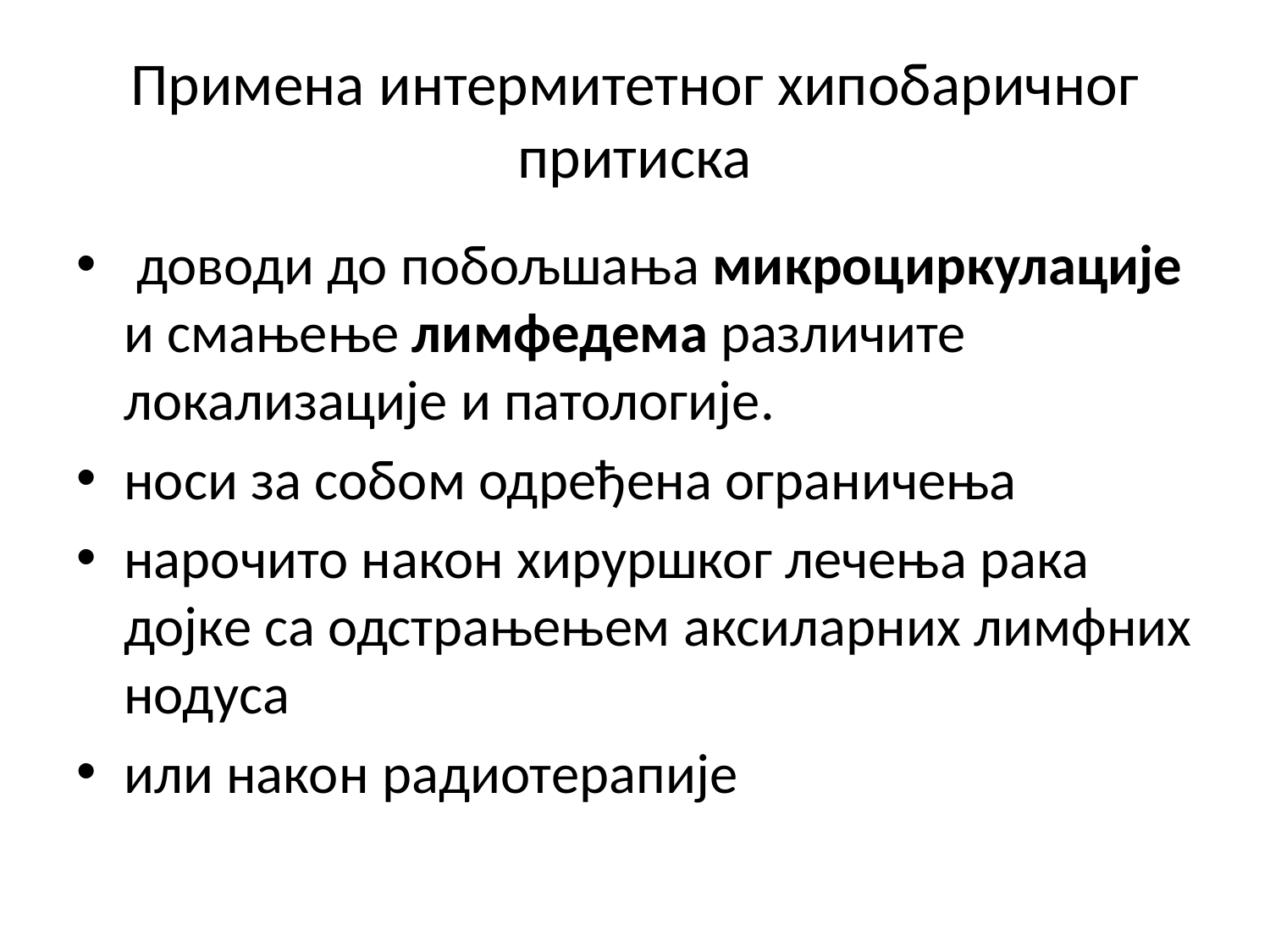

# Примена интермитетног хипобаричног притиска
 доводи до побољшања микроциркулације и смањење лимфедема различите локализације и патологије.
носи за собом одређена ограничења
нарочито након хируршког лечења рака дојке са одстрањењем аксиларних лимфних нодуса
или након радиотерапије